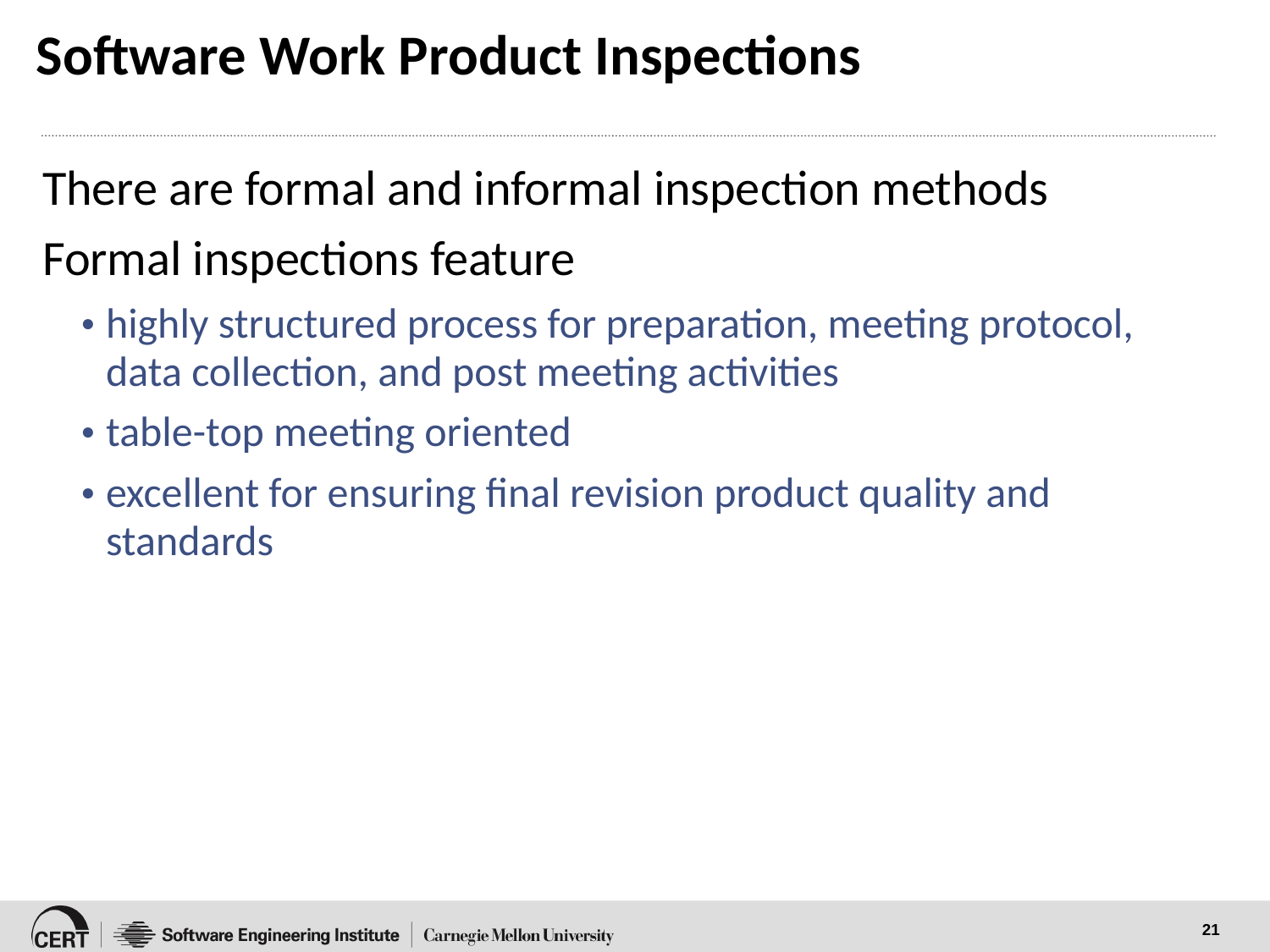

# Software Work Product Inspections
There are formal and informal inspection methods
Formal inspections feature
highly structured process for preparation, meeting protocol, data collection, and post meeting activities
table-top meeting oriented
excellent for ensuring final revision product quality and standards